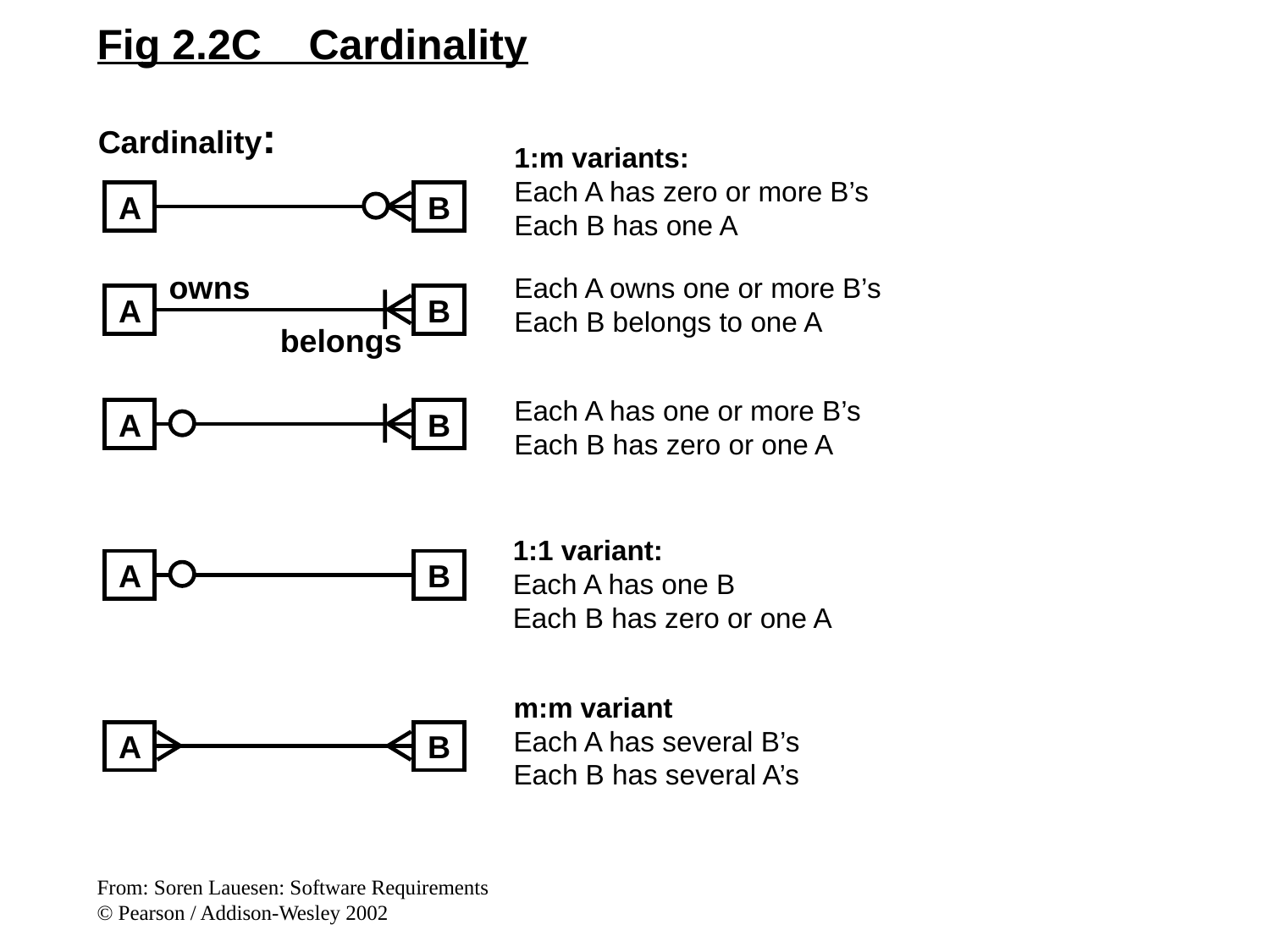

Fig 2.2C    Cardinality
Cardinality:
1:m variants:
Each A has zero or more B’s
Each B has one A
 A
 B

owns
Each A owns one or more B’s
Each B belongs to one A
 A
 B

belongs
Each A has one or more B’s
Each B has zero or one A
 A
 B

1:1 variant:
Each A has one B
Each B has zero or one A
 A
 B

m:m variant
Each A has several B’s
Each B has several A’s
 A
 B

From: Soren Lauesen: Software Requirements
© Pearson / Addison-Wesley 2002